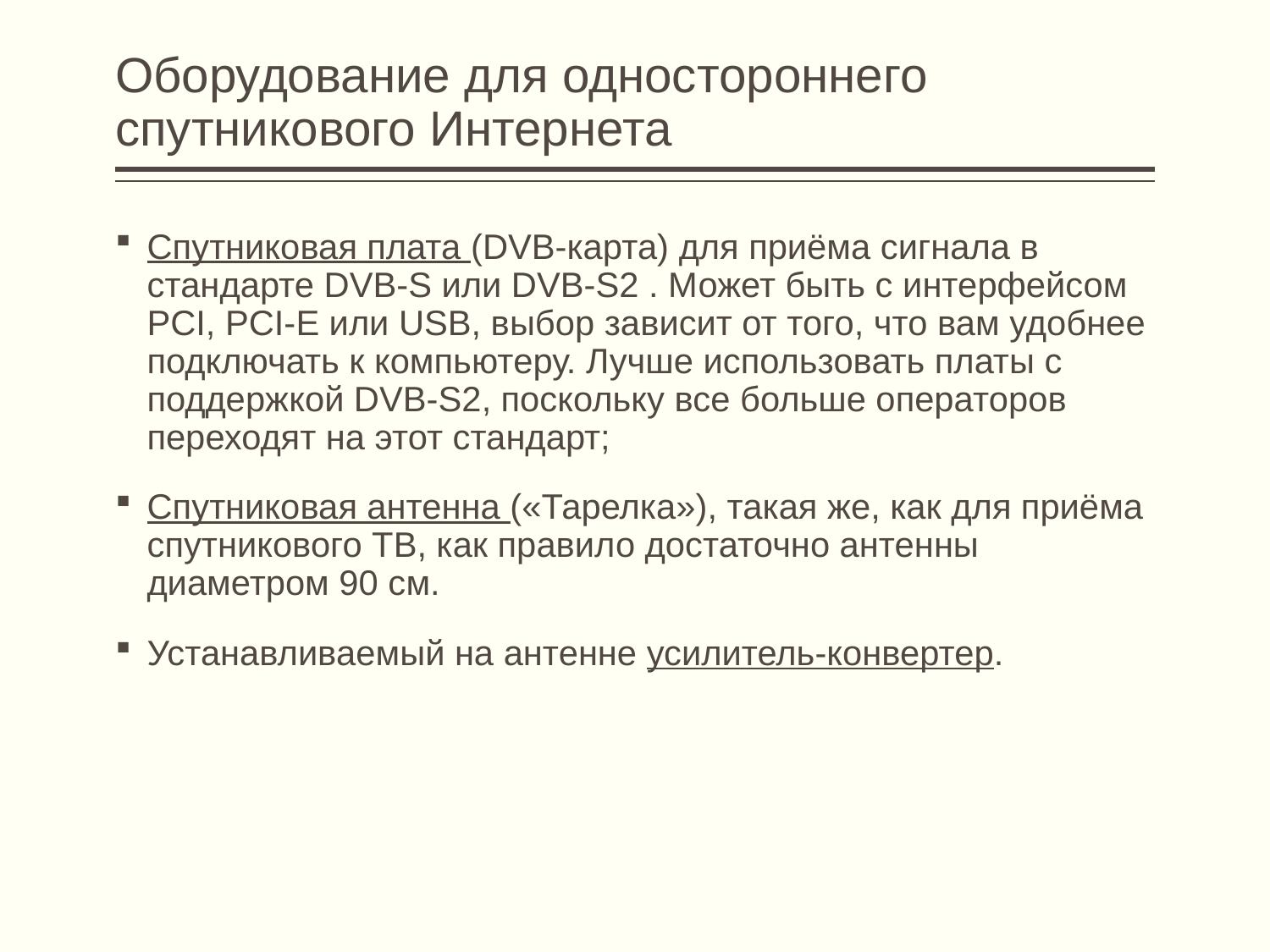

# Оборудование для одностороннего спутникового Интернета
Спутниковая плата (DVB-карта) для приёма сигнала в стандарте DVB-S или DVB-S2 . Может быть с интерфейсом PCI, PCI-E или USB, выбор зависит от того, что вам удобнее подключать к компьютеру. Лучше использовать платы с поддержкой DVB-S2, поскольку все больше операторов переходят на этот стандарт;
Спутниковая антенна («Тарелка»), такая же, как для приёма спутникового ТВ, как правило достаточно антенны диаметром 90 см.
Устанавливаемый на антенне усилитель-конвертер.